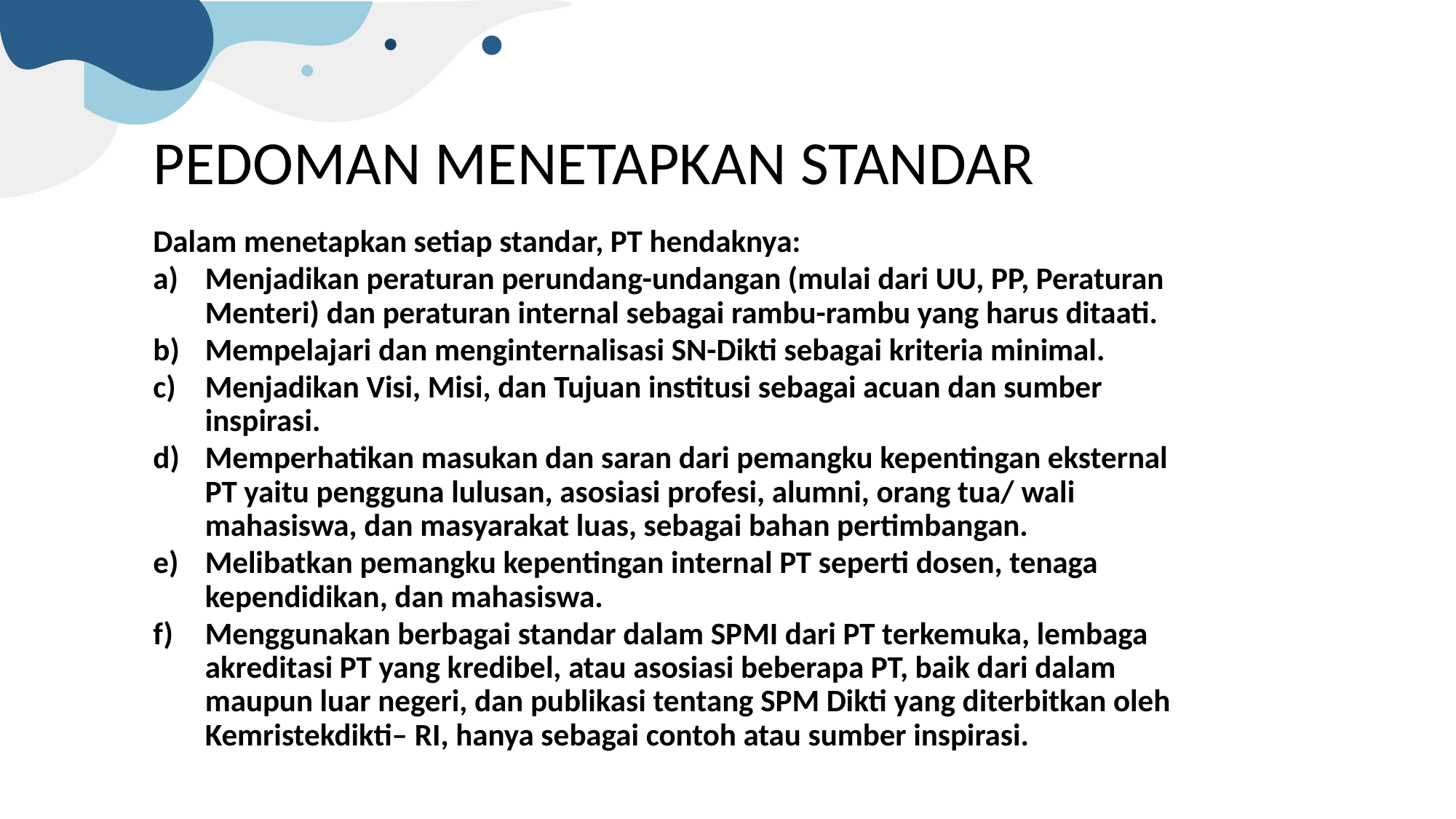

# PEDOMAN MENETAPKAN STANDAR
Dalam menetapkan setiap standar, PT hendaknya:
Menjadikan peraturan perundang-undangan (mulai dari UU, PP, Peraturan Menteri) dan peraturan internal sebagai rambu-rambu yang harus ditaati.
Mempelajari dan menginternalisasi SN-Dikti sebagai kriteria minimal.
Menjadikan Visi, Misi, dan Tujuan institusi sebagai acuan dan sumber inspirasi.
Memperhatikan masukan dan saran dari pemangku kepentingan eksternal PT yaitu pengguna lulusan, asosiasi profesi, alumni, orang tua/ wali mahasiswa, dan masyarakat luas, sebagai bahan pertimbangan.
Melibatkan pemangku kepentingan internal PT seperti dosen, tenaga kependidikan, dan mahasiswa.
Menggunakan berbagai standar dalam SPMI dari PT terkemuka, lembaga akreditasi PT yang kredibel, atau asosiasi beberapa PT, baik dari dalam maupun luar negeri, dan publikasi tentang SPM Dikti yang diterbitkan oleh Kemristekdikti– RI, hanya sebagai contoh atau sumber inspirasi.